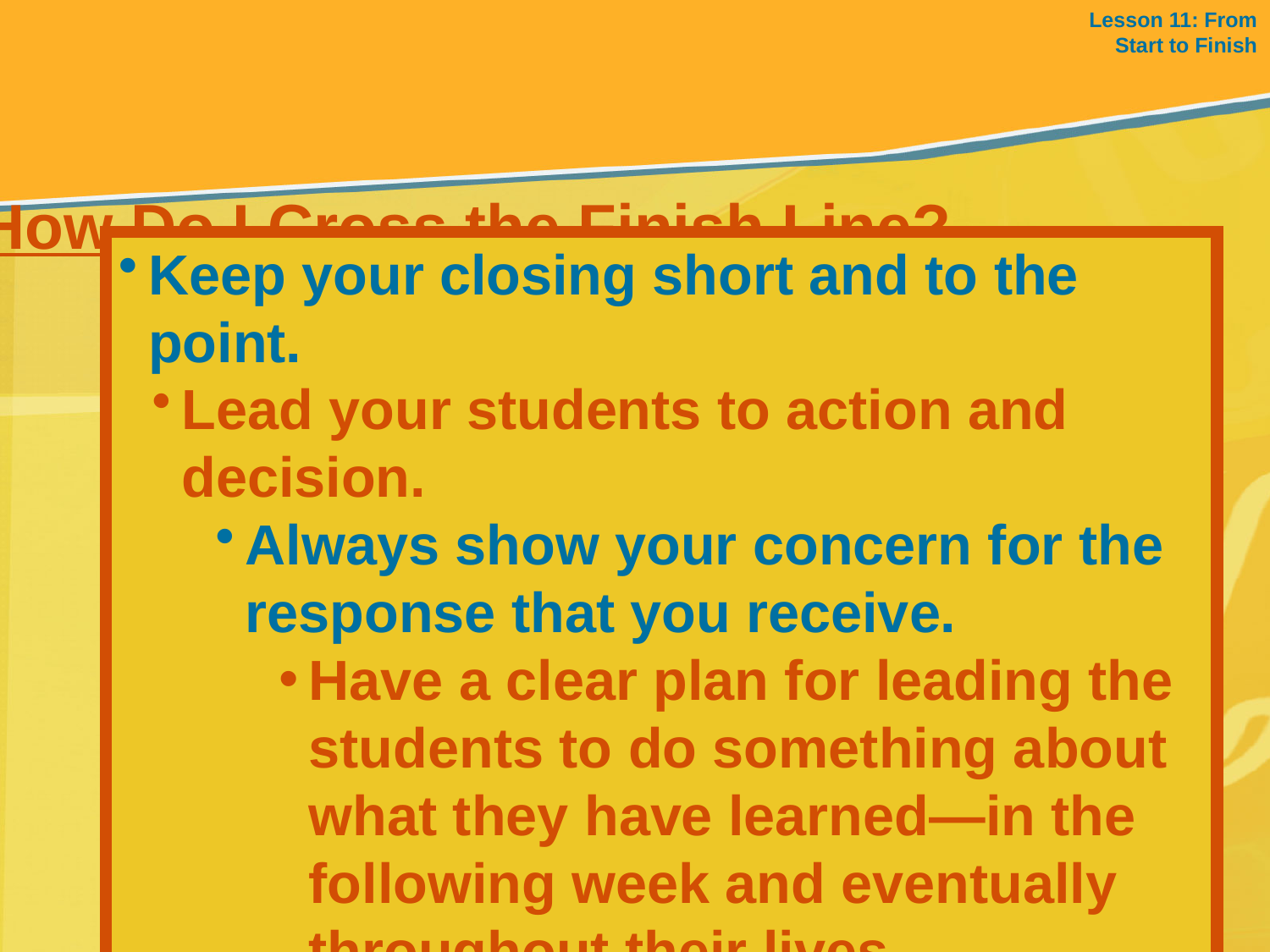

Lesson 11: From Start to Finish
How Do I Cross the Finish Line?
Keep your closing short and to the point.
Lead your students to action and decision.
Always show your concern for the response that you receive.
Have a clear plan for leading the students to do something about what they have learned—in the following week and eventually throughout their lives.